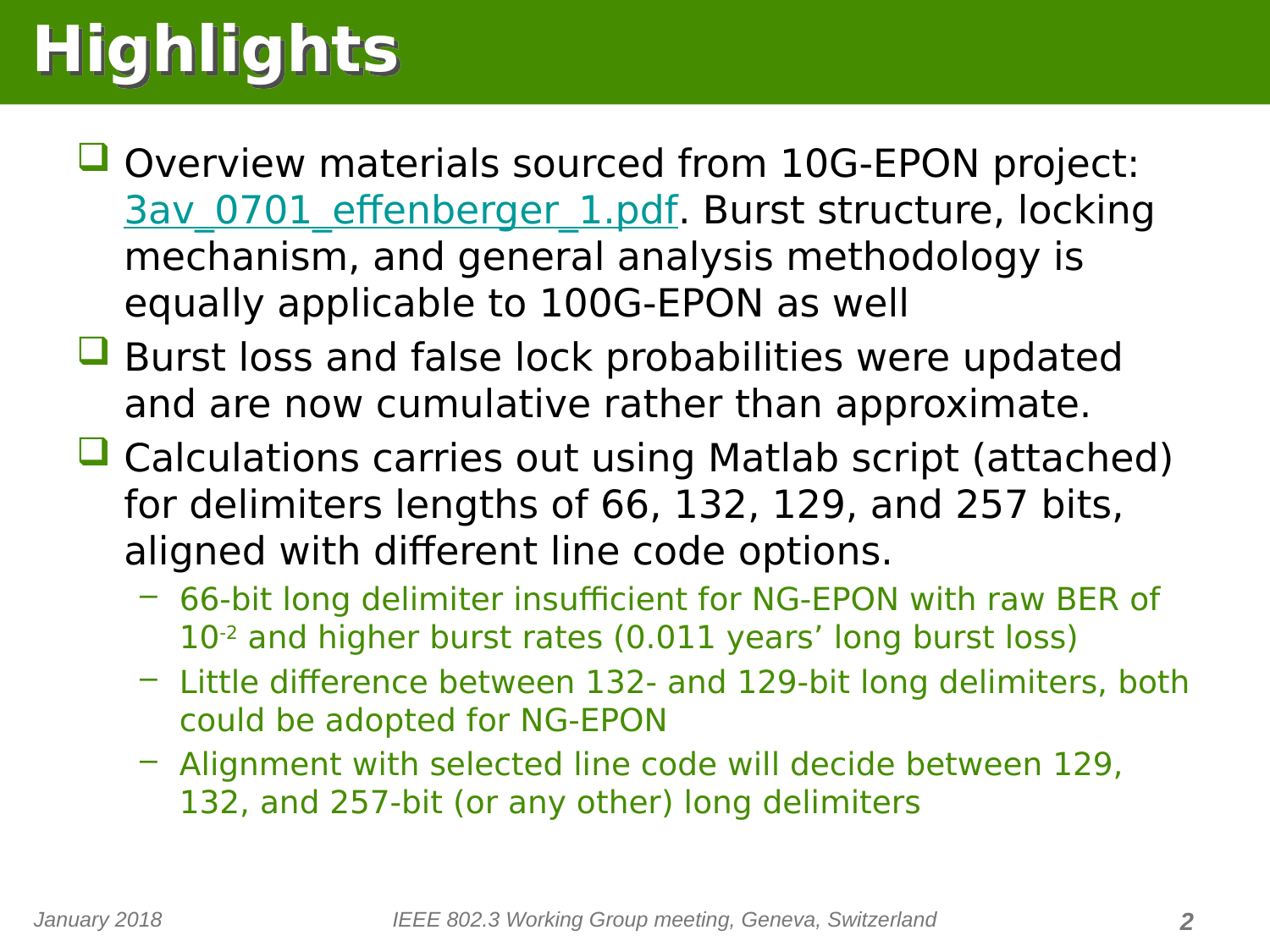

# Highlights
Overview materials sourced from 10G-EPON project: 3av_0701_effenberger_1.pdf. Burst structure, locking mechanism, and general analysis methodology is equally applicable to 100G-EPON as well
Burst loss and false lock probabilities were updated and are now cumulative rather than approximate.
Calculations carries out using Matlab script (attached) for delimiters lengths of 66, 132, 129, and 257 bits, aligned with different line code options.
66-bit long delimiter insufficient for NG-EPON with raw BER of 10-2 and higher burst rates (0.011 years’ long burst loss)
Little difference between 132- and 129-bit long delimiters, both could be adopted for NG-EPON
Alignment with selected line code will decide between 129, 132, and 257-bit (or any other) long delimiters
January 2018

IEEE 802.3 Working Group meeting, Geneva, Switzerland
2